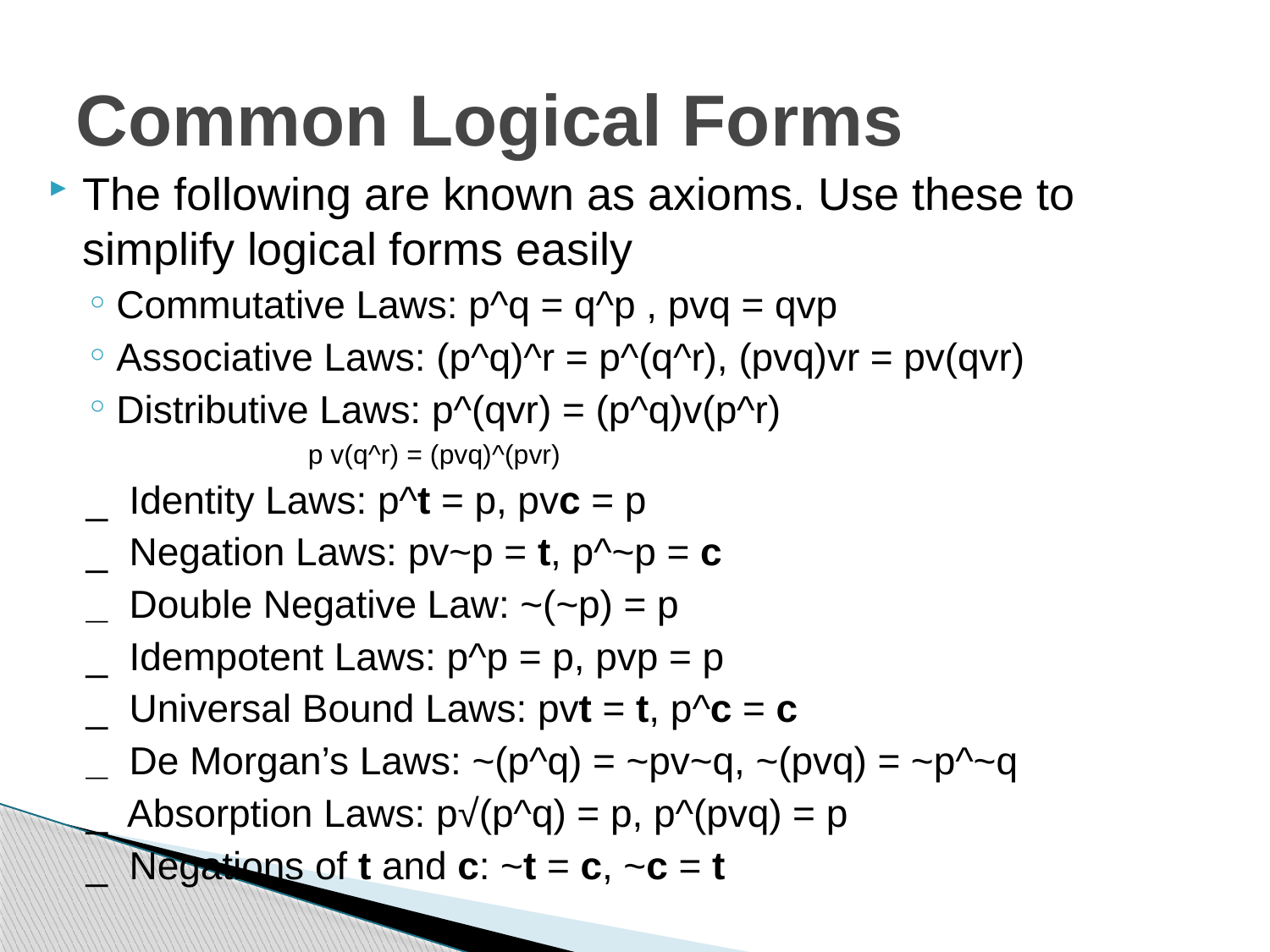

# Common Logical Forms
The following are known as axioms. Use these to simplify logical forms easily
Commutative Laws: p^q = q^p , pvq = qvp
Associative Laws: (p^q)^r = p^(q^r), (pvq)vr = pv(qvr)
Distributive Laws: p^(qvr) = (p^q)v(p^r)
	p v(q^r) = (pvq)^(pvr)
_  Identity Laws: p^t = p, pvc = p
_  Negation Laws: pv~p = t, p^~p = c
_  Double Negative Law: ~(~p) = p
_  Idempotent Laws: p^p = p, pvp = p
_  Universal Bound Laws: pvt = t, p^c = c
_  De Morgan’s Laws: ~(p^q) = ~pv~q, ~(pvq) = ~p^~q
_  Absorption Laws: p√(p^q) = p, p^(pvq) = p
_  Negations of t and c: ~t = c, ~c = t